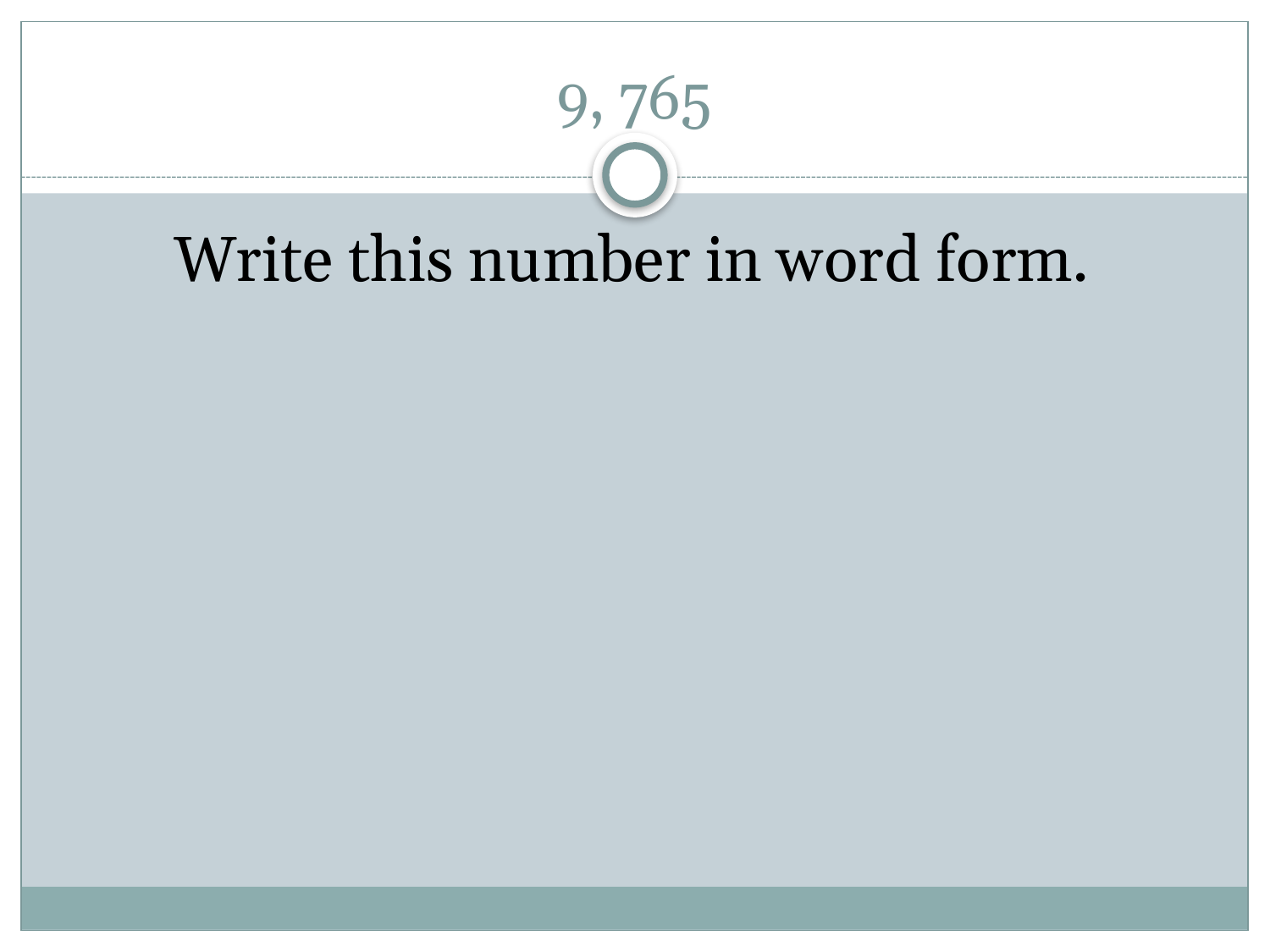

# 9, 765
Write this number in word form.